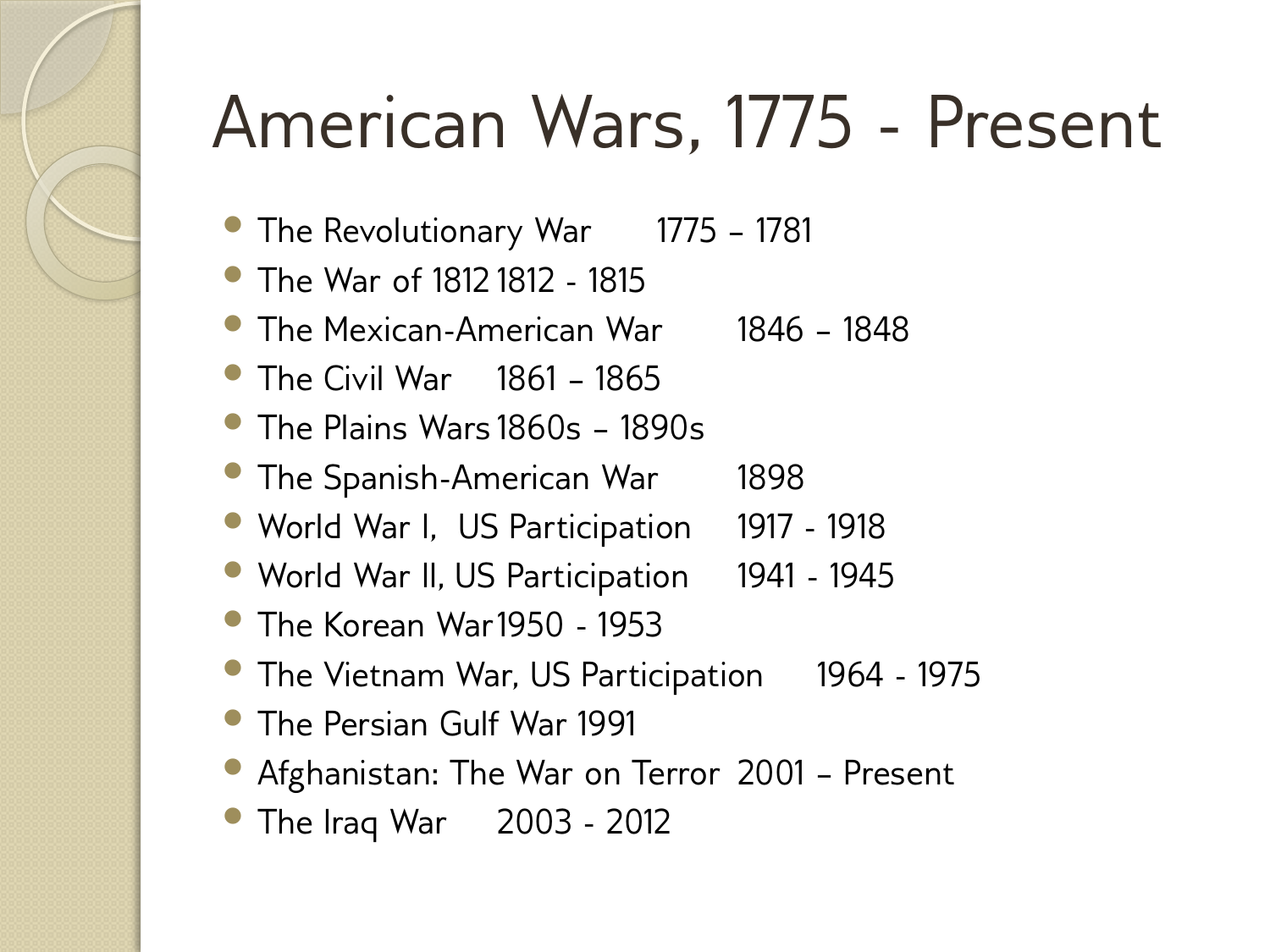

# American Wars, 1775 - Present
The Revolutionary War			1775 – 1781
The War of 1812				1812 - 1815
The Mexican-American War			1846 – 1848
The Civil War				1861 – 1865
The Plains Wars				1860s – 1890s
The Spanish-American War			1898
World War I,  US Participation 		1917 - 1918
World War II, US Participation 		1941 - 1945
The Korean War				1950 - 1953
The Vietnam War, US Participation		1964 - 1975
The Persian Gulf War			1991
Afghanistan: The War on Terror 		2001 – Present
The Iraq War 				2003 - 2012